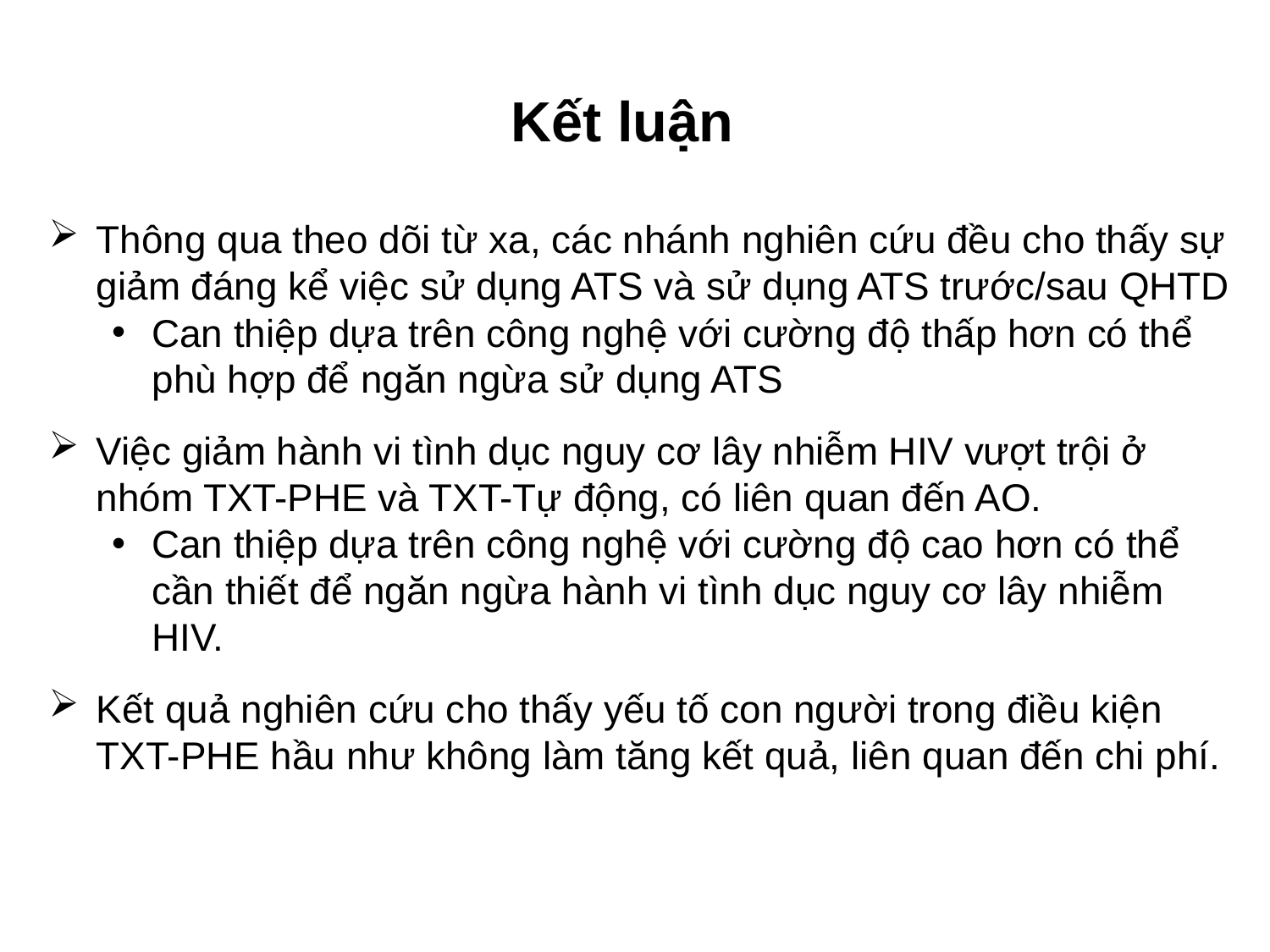

# Kết luận

Thông qua theo dõi từ xa, các nhánh nghiên cứu đều cho thấy sự giảm đáng kể việc sử dụng ATS và sử dụng ATS trước/sau QHTD
Can thiệp dựa trên công nghệ với cường độ thấp hơn có thể phù hợp để ngăn ngừa sử dụng ATS

Việc giảm hành vi tình dục nguy cơ lây nhiễm HIV vượt trội ở nhóm TXT-PHE và TXT-Tự động, có liên quan đến AO.
Can thiệp dựa trên công nghệ với cường độ cao hơn có thể cần thiết để ngăn ngừa hành vi tình dục nguy cơ lây nhiễm HIV.

Kết quả nghiên cứu cho thấy yếu tố con người trong điều kiện TXT-PHE hầu như không làm tăng kết quả, liên quan đến chi phí.